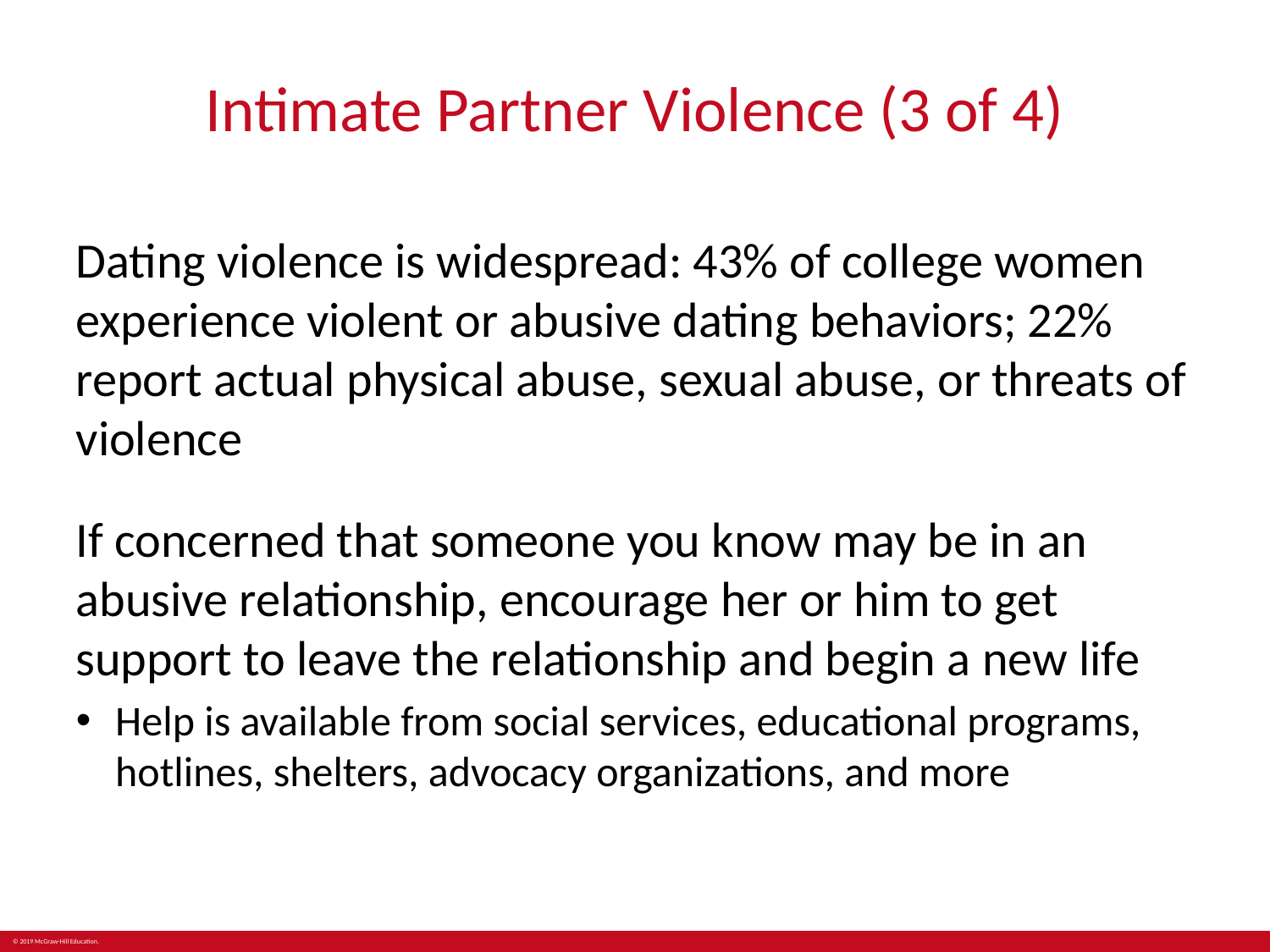

# Intimate Partner Violence (3 of 4)
Dating violence is widespread: 43% of college women experience violent or abusive dating behaviors; 22% report actual physical abuse, sexual abuse, or threats of violence
If concerned that someone you know may be in an abusive relationship, encourage her or him to get support to leave the relationship and begin a new life
Help is available from social services, educational programs, hotlines, shelters, advocacy organizations, and more